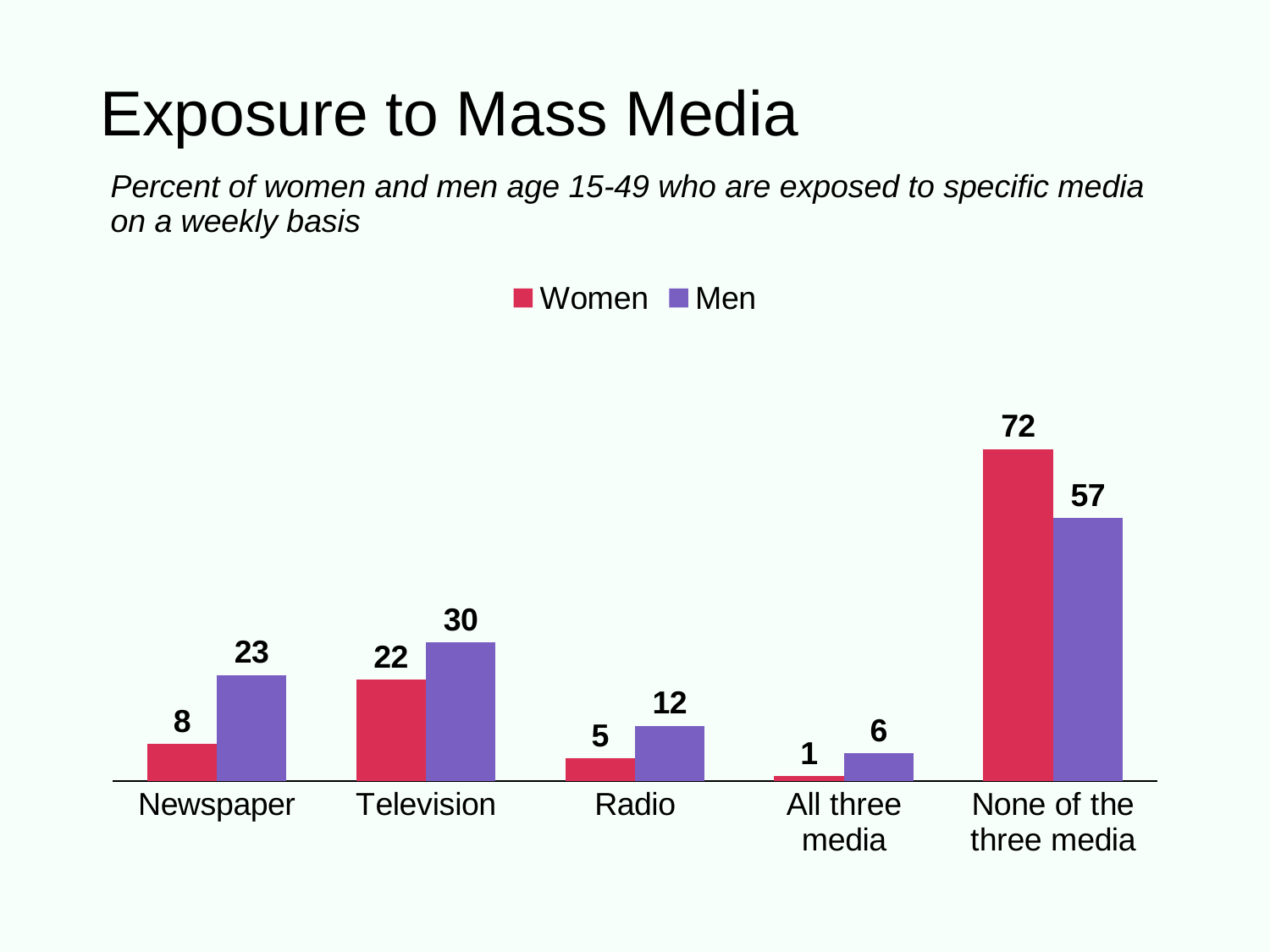

# Exposure to Mass Media
Percent of women and men age 15-49 who are exposed to specific media on a weekly basis

### Chart

| Category | Women | Men |
|---|---|---|
| Newspaper | 8.0 | 23.0 |
| Television | 22.0 | 30.0 |
| Radio | 5.0 | 12.0 |
| All three media | 1.0 | 6.0 |
| None of the three media | 72.0 | 57.0 |